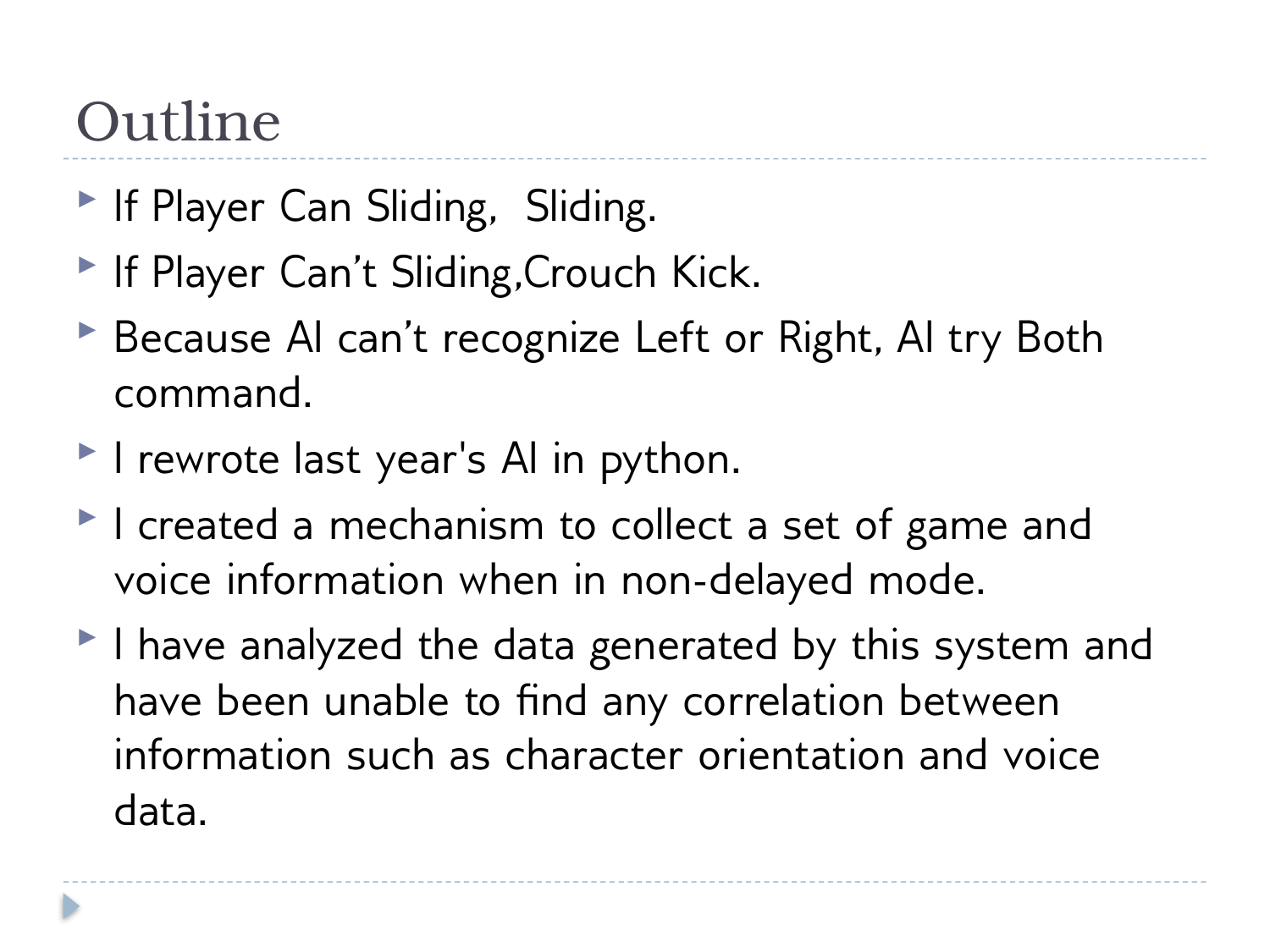

# Outline
If Player Can Sliding,  Sliding.
If Player Can’t Sliding,Crouch Kick.
Because AI can’t recognize Left or Right, AI try Both command.
I rewrote last year's AI in python.
I created a mechanism to collect a set of game and voice information when in non-delayed mode.
I have analyzed the data generated by this system and have been unable to find any correlation between information such as character orientation and voice data.